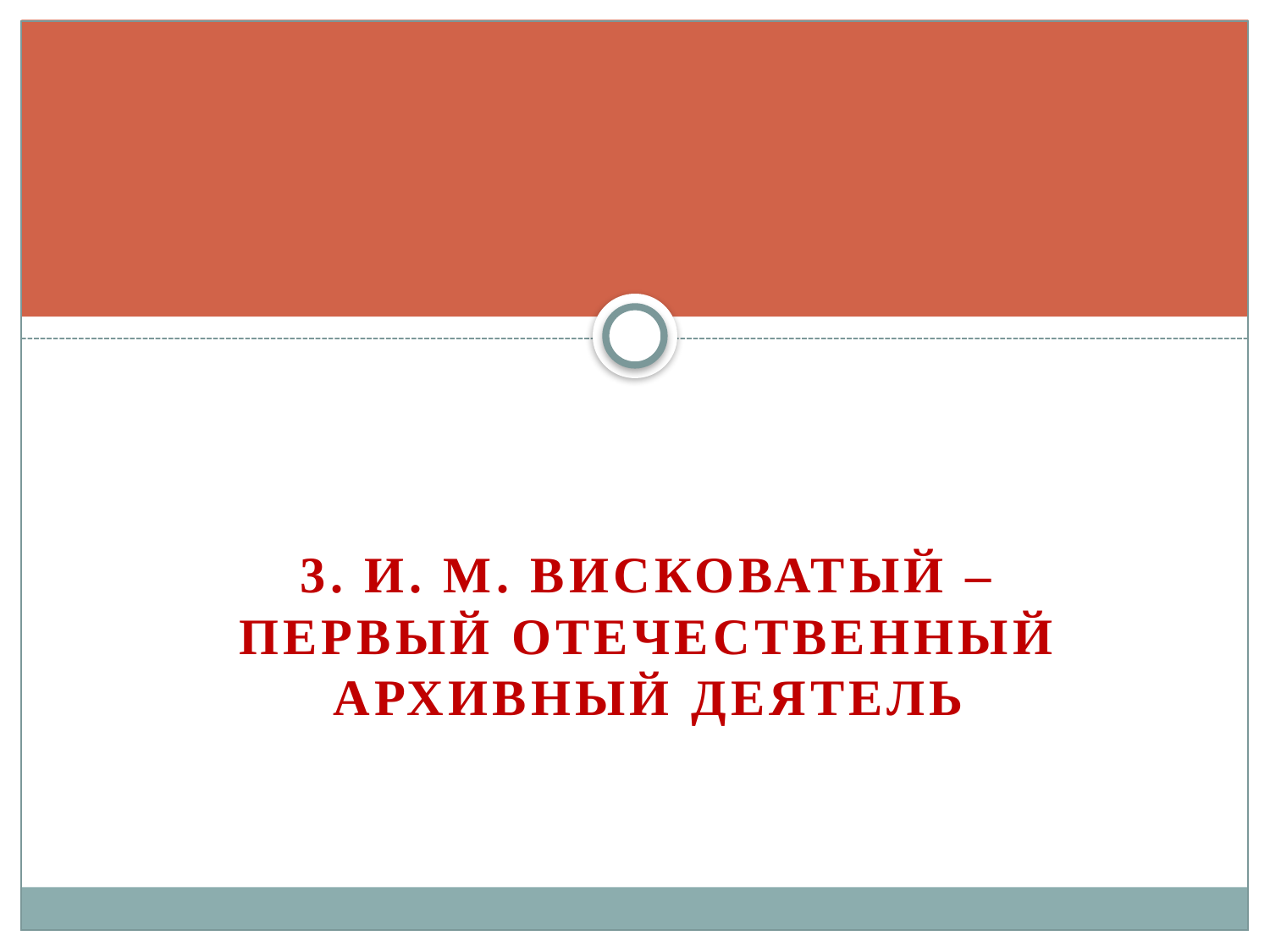

3. И. М. Висковатый – первый отечественный архивный деятель